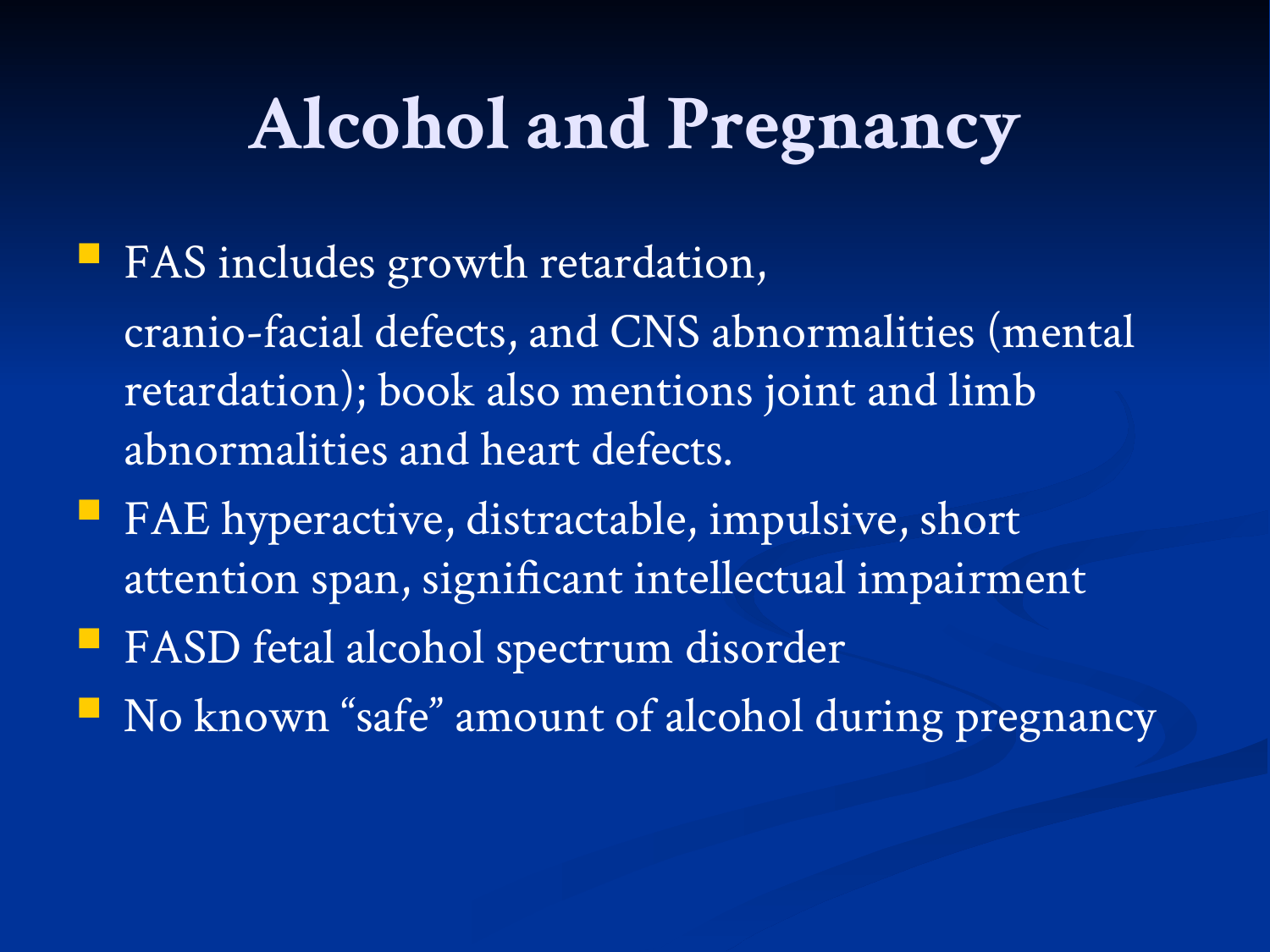

# Alcohol and Pregnancy
FAS includes growth retardation,
	cranio-facial defects, and CNS abnormalities (mental retardation); book also mentions joint and limb abnormalities and heart defects.
FAE hyperactive, distractable, impulsive, short attention span, significant intellectual impairment
FASD fetal alcohol spectrum disorder
No known “safe” amount of alcohol during pregnancy